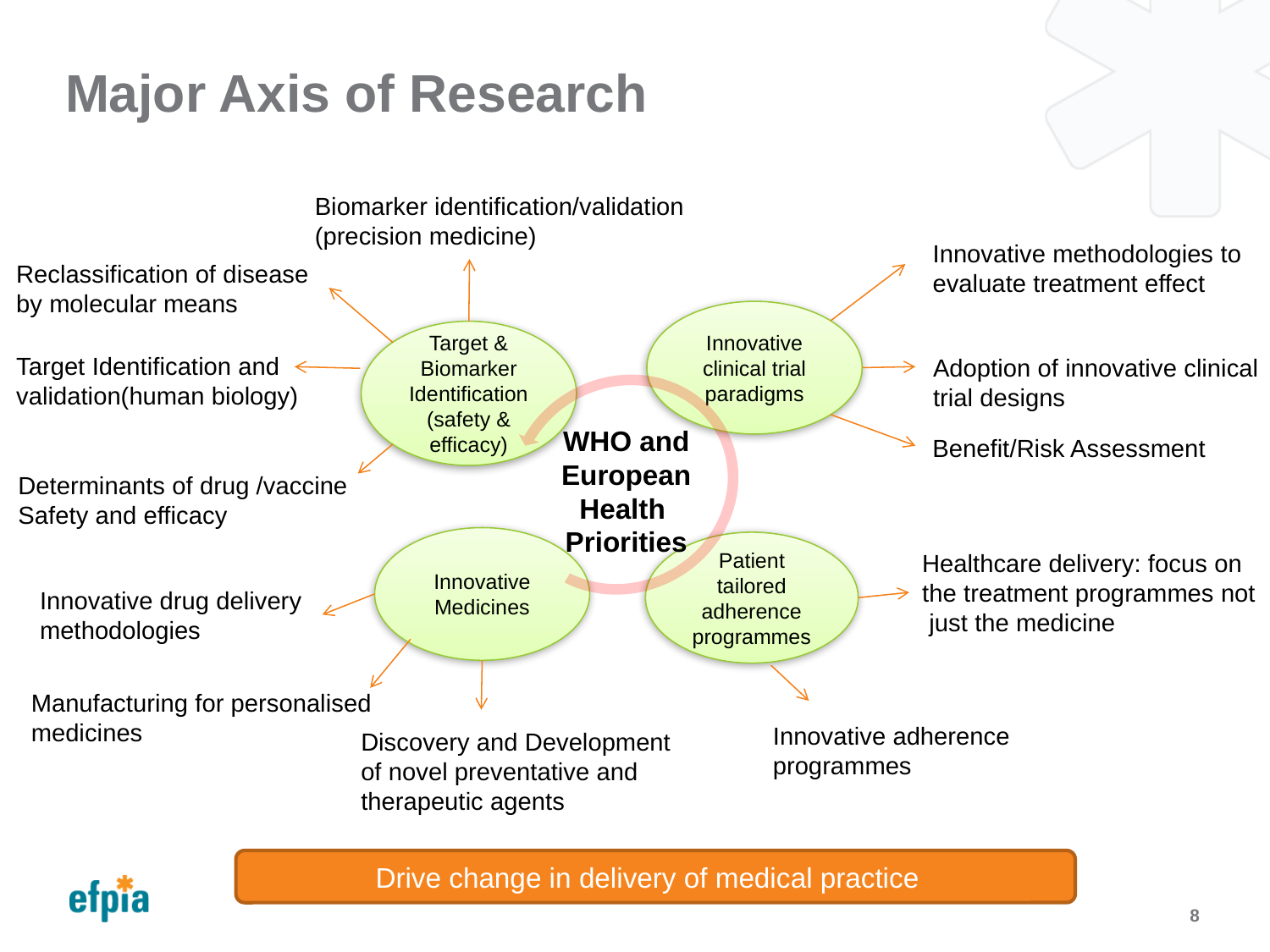

# Major Axis of Research
Biomarker identification/validation
(precision medicine)
Innovative methodologies to
evaluate treatment effect
Reclassification of disease
by molecular means
Innovative clinical trial paradigms
Target & Biomarker Identification
(safety & efficacy)
Target Identification and
validation(human biology)
Adoption of innovative clinical
trial designs

WHO and European Health
Priorities
Benefit/Risk Assessment
Determinants of drug /vaccine
Safety and efficacy
Innovative Medicines
Patient tailored adherence programmes
Healthcare delivery: focus on the treatment programmes not  just the medicine
Innovative drug delivery
methodologies
Manufacturing for personalised
medicines
Innovative adherence
programmes
Discovery and Development
of novel preventative and
therapeutic agents
Drive change in delivery of medical practice
8